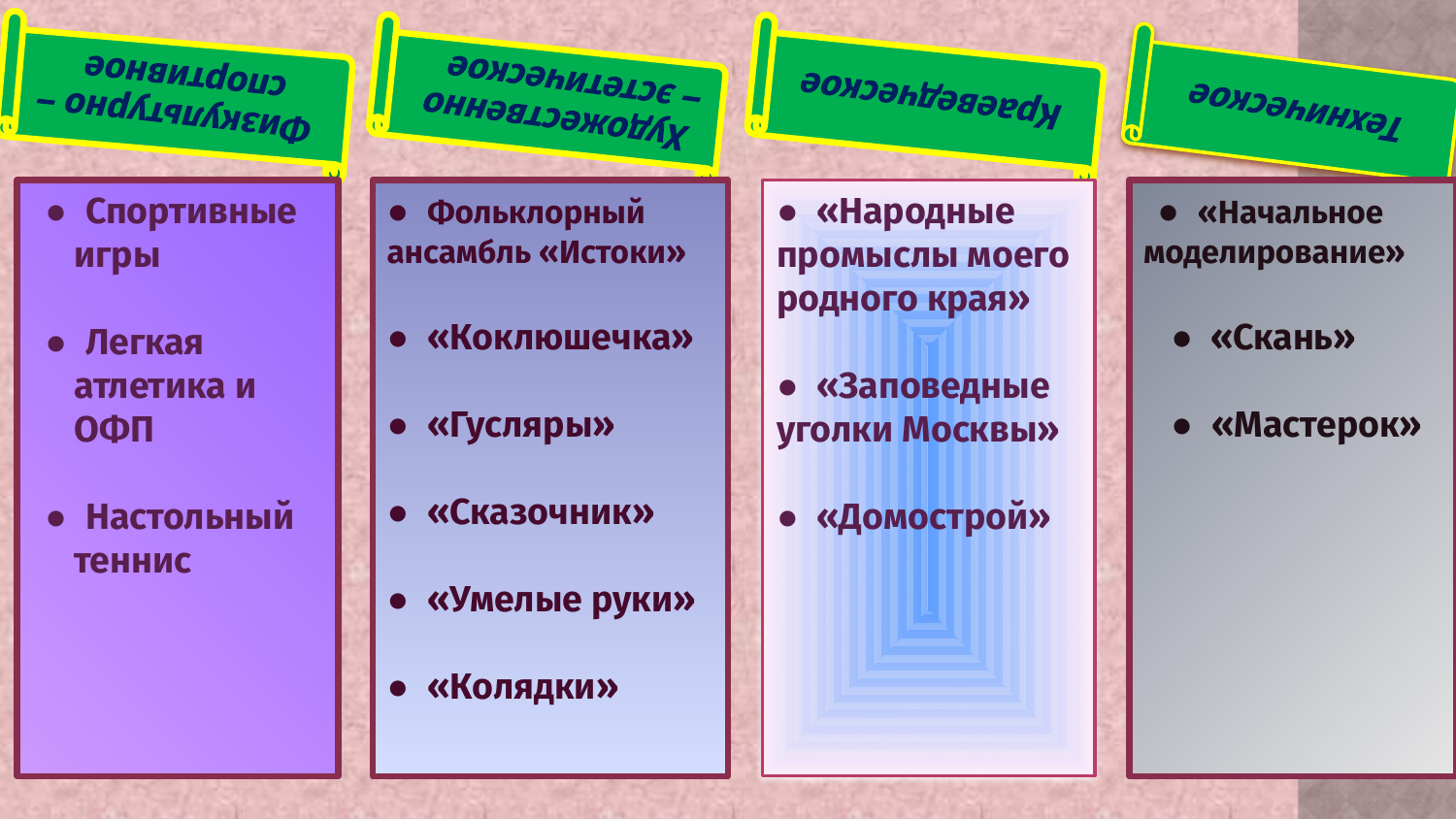

Физкультурно – спортивное

Художественно – эстетическое
Краеведческое
Техническое
●  Спортивные игры

●  Легкая атлетика и ОФП

●  Настольный  теннис

●  Фольклорный ансамбль «Истоки»

●  «Коклюшечка»

●  «Гусляры»

●  «Сказочник»

●  «Умелые руки»

●  «Колядки»
●  «Народные промыслы моего родного края»

●  «Заповедные уголки Москвы»

●  «Домострой»

●  «Начальное моделирование»

●  «Скань»

●  «Мастерок»